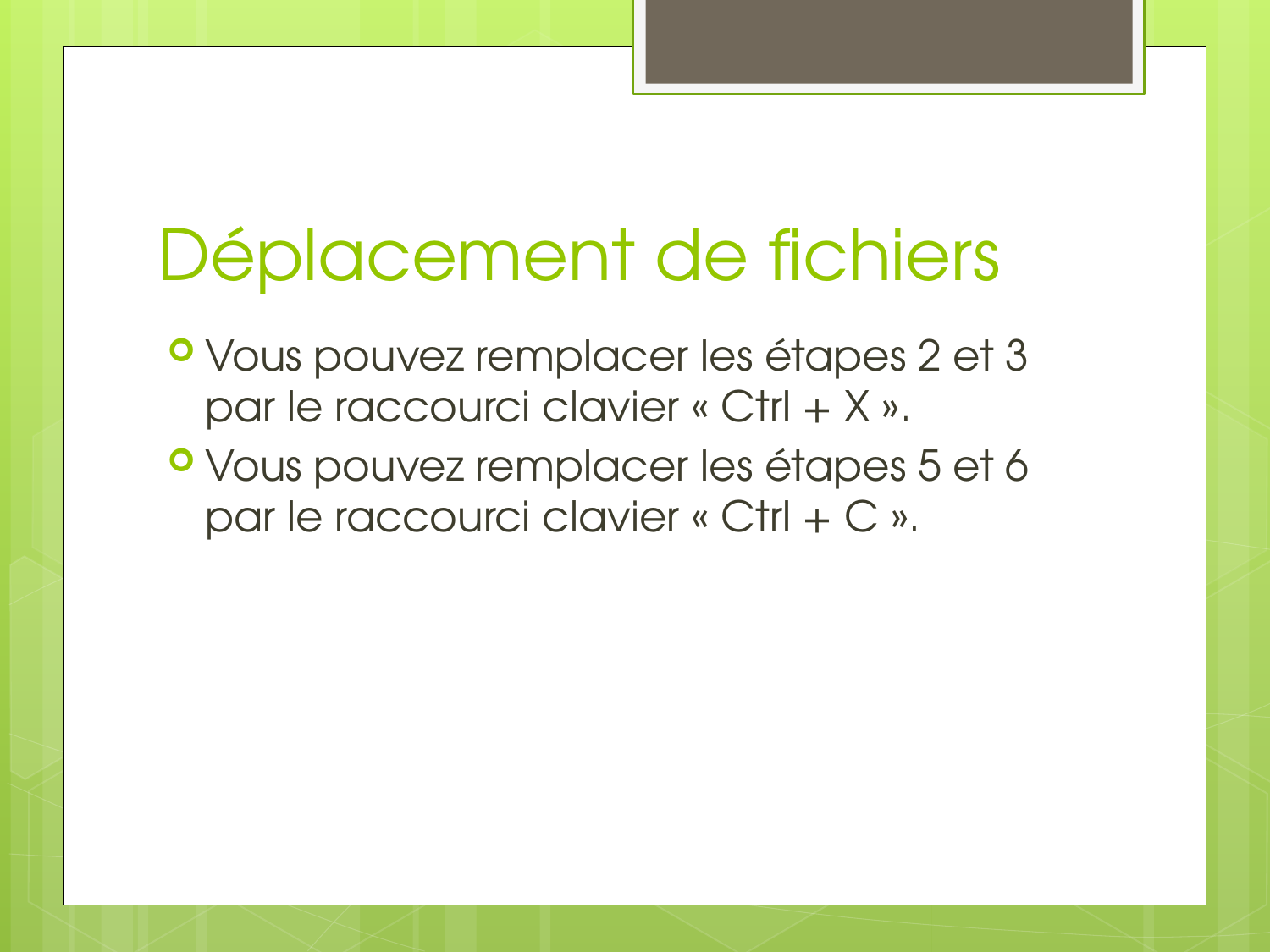

# Déplacement de fichiers
Vous pouvez remplacer les étapes 2 et 3 par le raccourci clavier « Ctrl + X ».
Vous pouvez remplacer les étapes 5 et 6 par le raccourci clavier « Ctrl + C ».